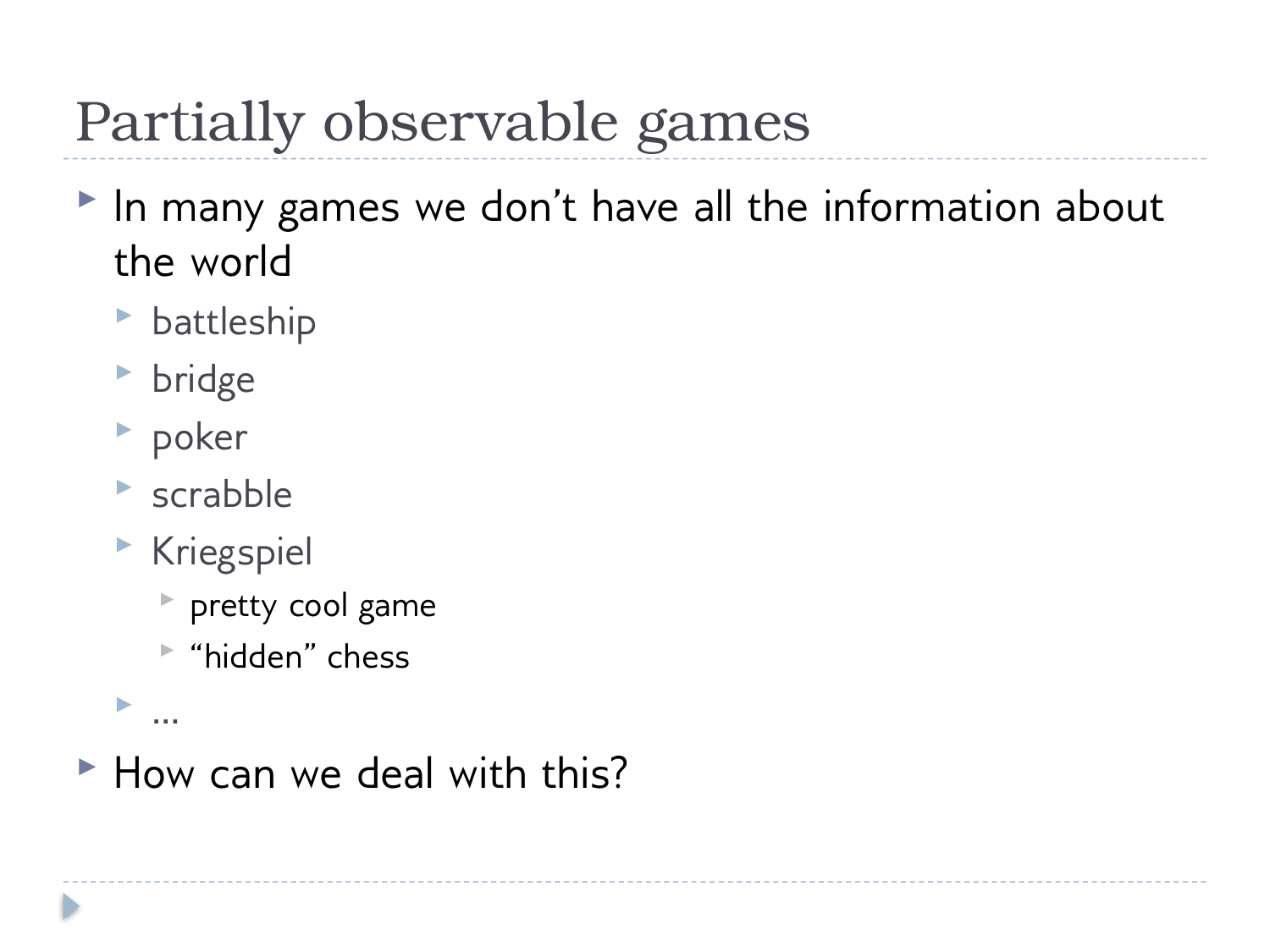

# Partially observable games
In many games we don’t have all the information about the world
battleship
bridge
poker
scrabble
Kriegspiel
pretty cool game
“hidden” chess
…
How can we deal with this?